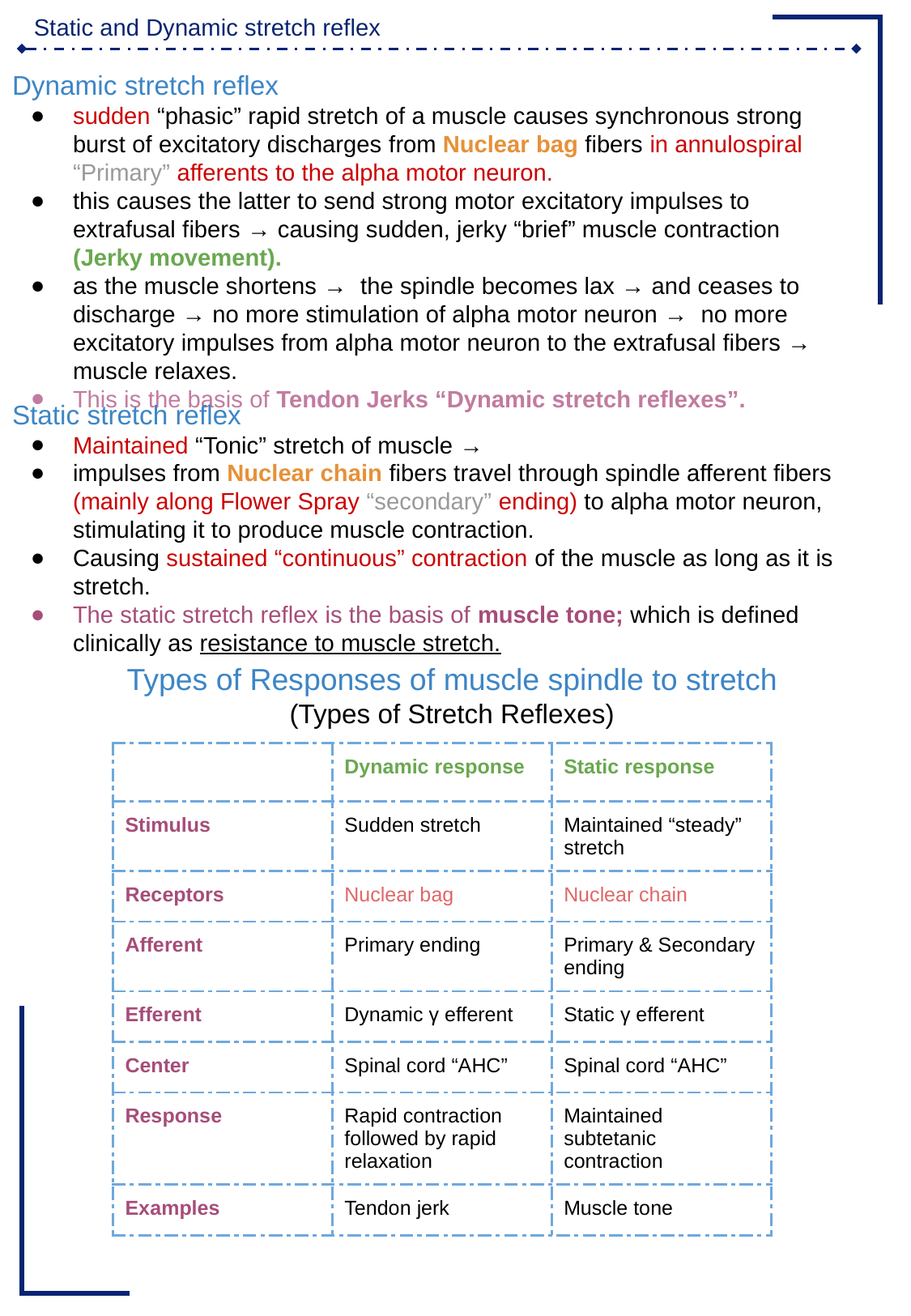

Dynamic stretch reflex
sudden “phasic” rapid stretch of a muscle causes synchronous strong burst of excitatory discharges from Nuclear bag fibers in annulospiral  “Primary” afferents to the alpha motor neuron.
this causes the latter to send strong motor excitatory impulses to extrafusal fibers → causing sudden, jerky “brief” muscle contraction (Jerky movement).
as the muscle shortens →  the spindle becomes lax → and ceases to discharge → no more stimulation of alpha motor neuron →  no more excitatory impulses from alpha motor neuron to the extrafusal fibers →  muscle relaxes.
This is the basis of Tendon Jerks “Dynamic stretch reflexes”.
Static stretch reflex
Maintained “Tonic” stretch of muscle →
impulses from Nuclear chain fibers travel through spindle afferent fibers (mainly along Flower Spray “secondary” ending) to alpha motor neuron, stimulating it to produce muscle contraction.
Causing sustained “continuous” contraction of the muscle as long as it is stretch.
The static stretch reflex is the basis of muscle tone; which is defined clinically as resistance to muscle stretch.
Types of Responses of muscle spindle to stretch
(Types of Stretch Reflexes)
|  | Dynamic response | Static response |
| --- | --- | --- |
| Stimulus | Sudden stretch | Maintained “steady” stretch |
| Receptors | Nuclear bag | Nuclear chain |
| Afferent | Primary ending | Primary & Secondary ending |
| Efferent | Dynamic γ efferent | Static γ efferent |
| Center | Spinal cord “AHC” | Spinal cord “AHC” |
| Response | Rapid contraction followed by rapid relaxation | Maintained subtetanic contraction |
| Examples | Tendon jerk | Muscle tone |